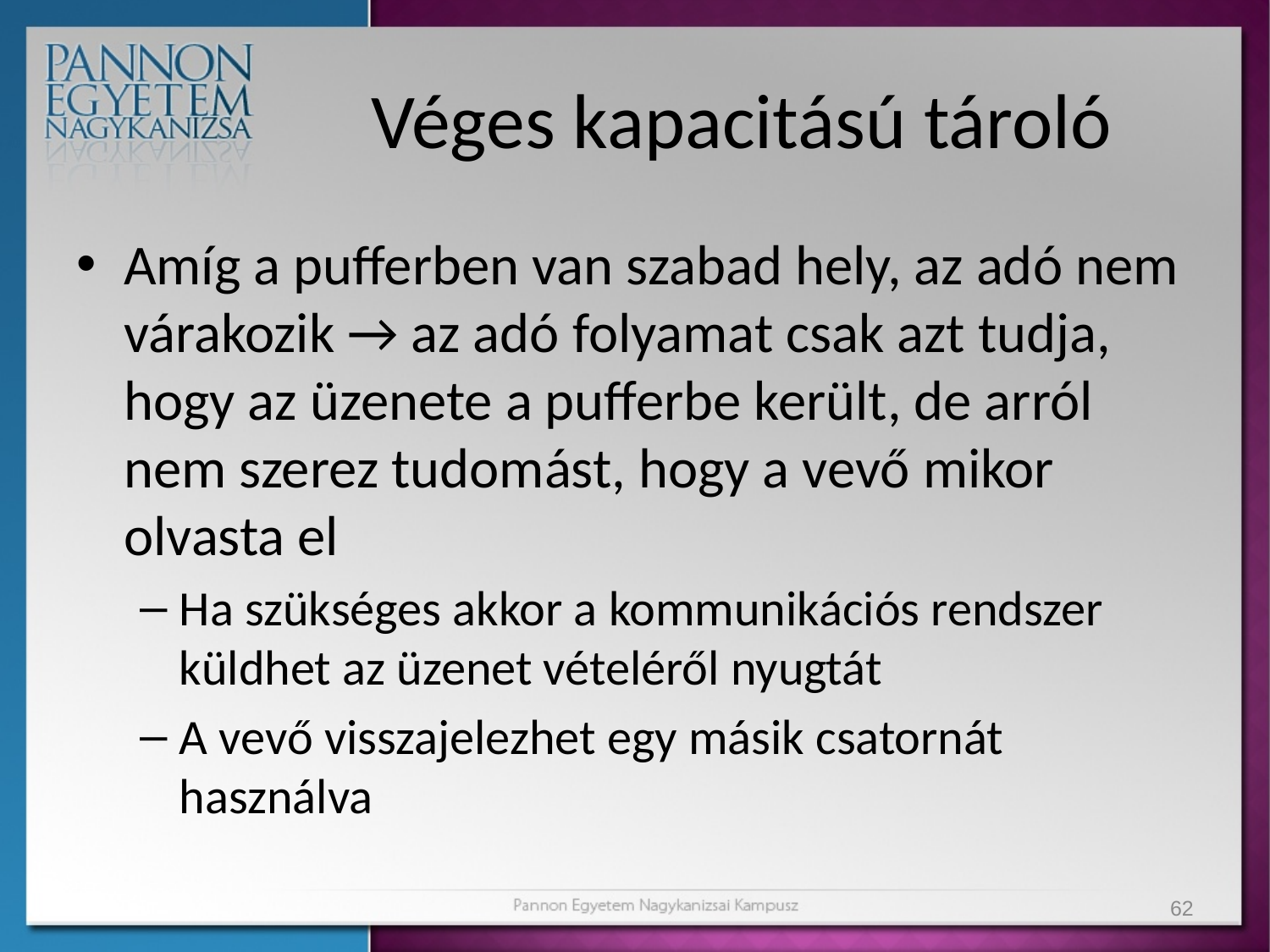

# Véges kapacitású tároló
Amíg a pufferben van szabad hely, az adó nem várakozik → az adó folyamat csak azt tudja, hogy az üzenete a pufferbe került, de arról nem szerez tudomást, hogy a vevő mikor olvasta el
Ha szükséges akkor a kommunikációs rendszer küldhet az üzenet vételéről nyugtát
A vevő visszajelezhet egy másik csatornát használva
62